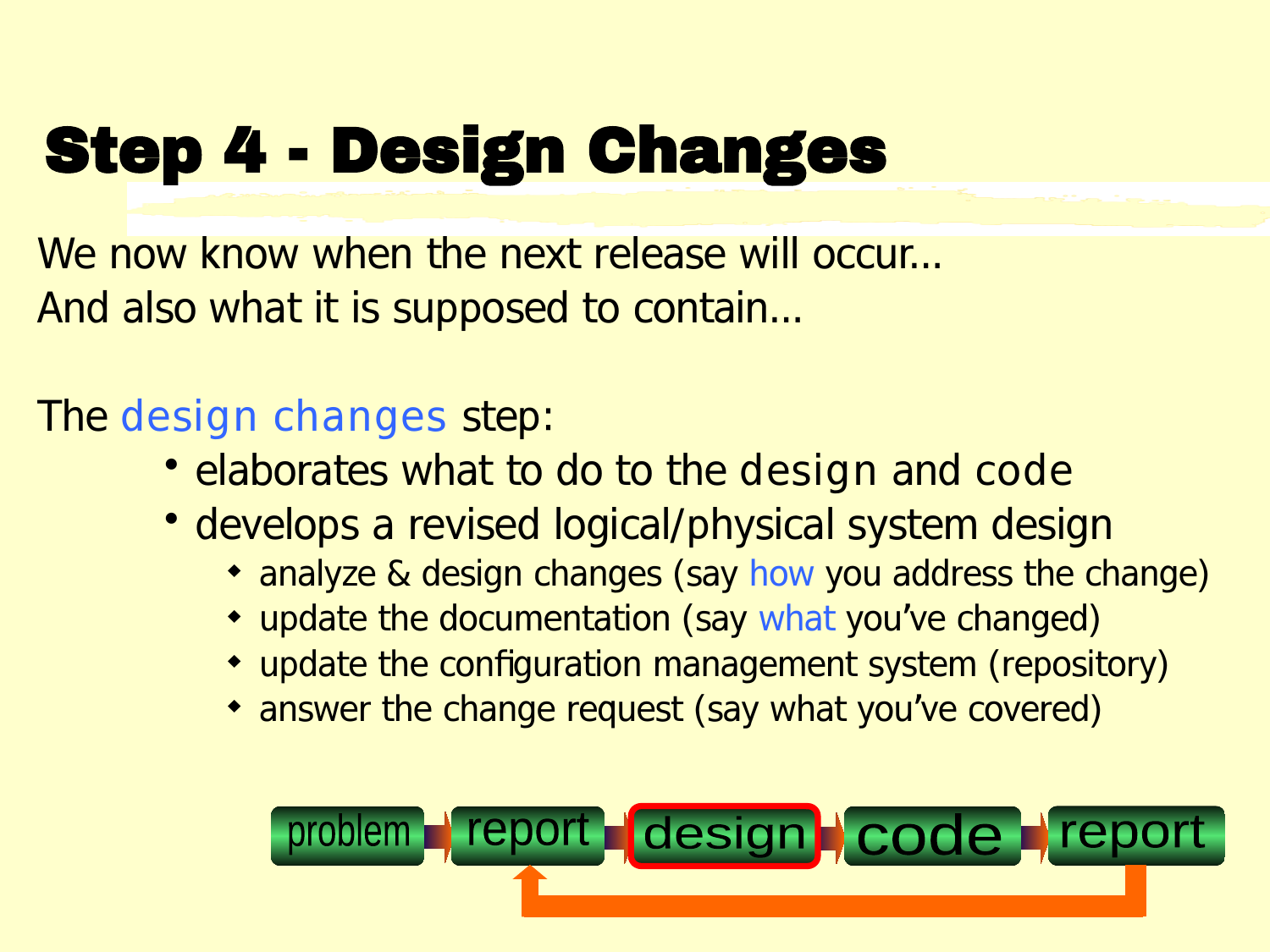

# Step 4 - Design Changes
We now know when the next release will occur…
And also what it is supposed to contain…

The design changes step:
elaborates what to do to the design and code
develops a revised logical/physical system design
analyze & design changes (say how you address the change)
update the documentation (say what you’ve changed)
update the configuration management system (repository)
answer the change request (say what you’ve covered)

problem
report
code
report
design